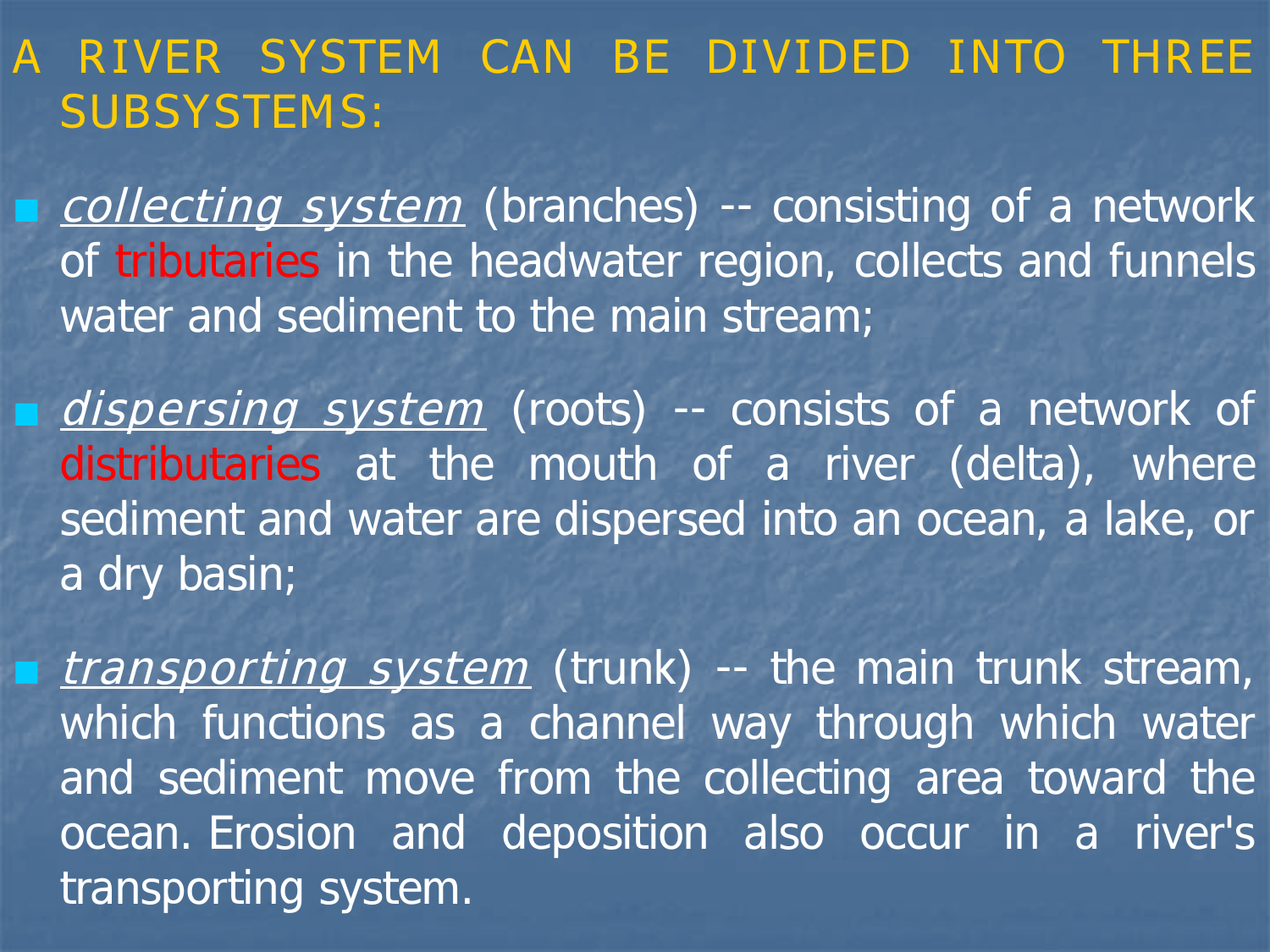

A RIVER SYSTEM CAN BE DIVIDED INTO THREE SUBSYSTEMS:

collecting system (branches) -- consisting of a network of tributaries in the headwater region, collects and funnels water and sediment to the main stream;

dispersing system (roots) -- consists of a network of distributaries at the mouth of a river (delta), where sediment and water are dispersed into an ocean, a lake, or a dry basin;

transporting system (trunk) -- the main trunk stream, which functions as a channel way through which water and sediment move from the collecting area toward the ocean. Erosion and deposition also occur in a river's transporting system.